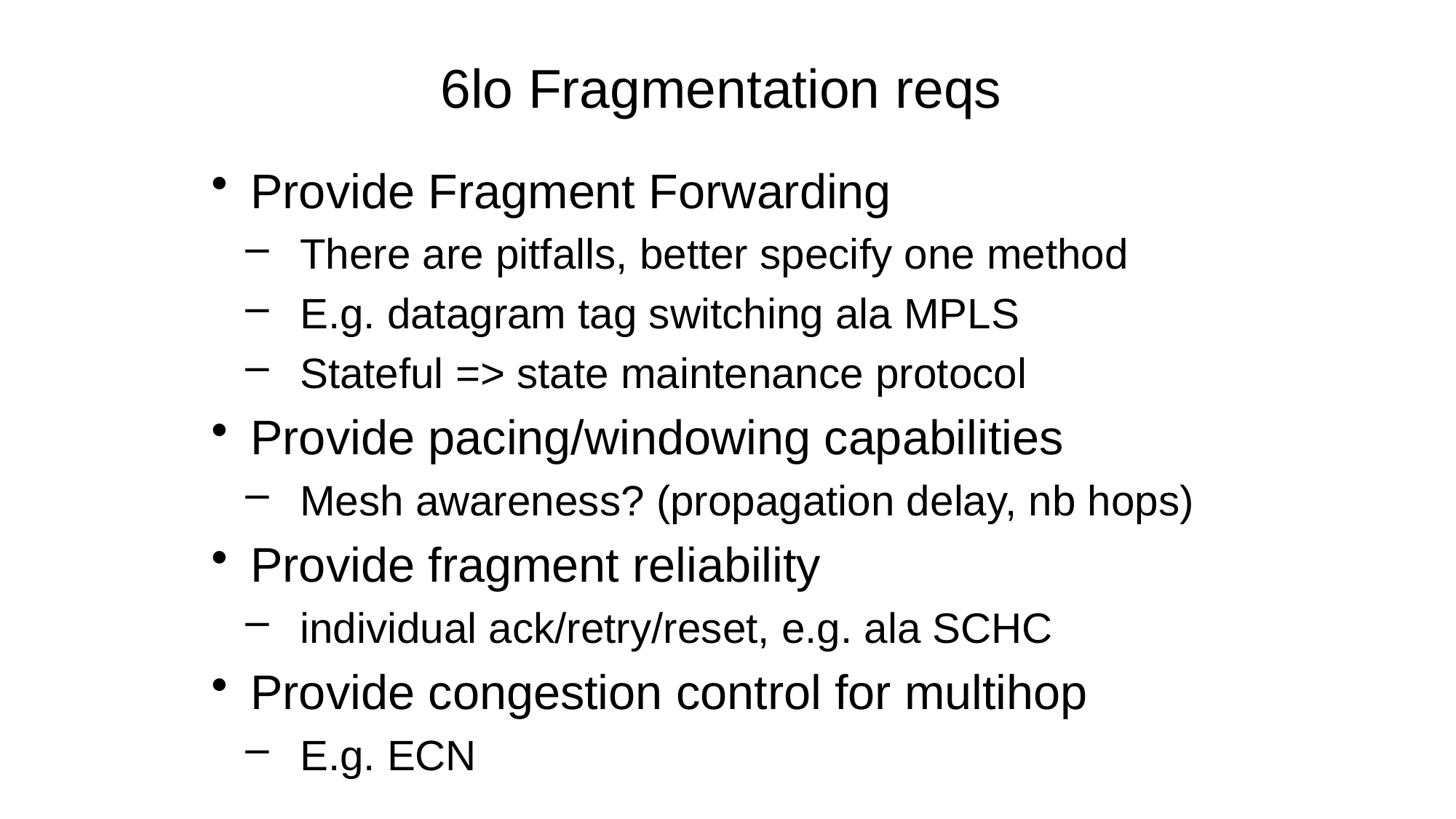

6lo Fragmentation reqs
 Provide Fragment Forwarding
There are pitfalls, better specify one method
E.g. datagram tag switching ala MPLS
Stateful => state maintenance protocol
 Provide pacing/windowing capabilities
Mesh awareness? (propagation delay, nb hops)
 Provide fragment reliability
individual ack/retry/reset, e.g. ala SCHC
 Provide congestion control for multihop
E.g. ECN